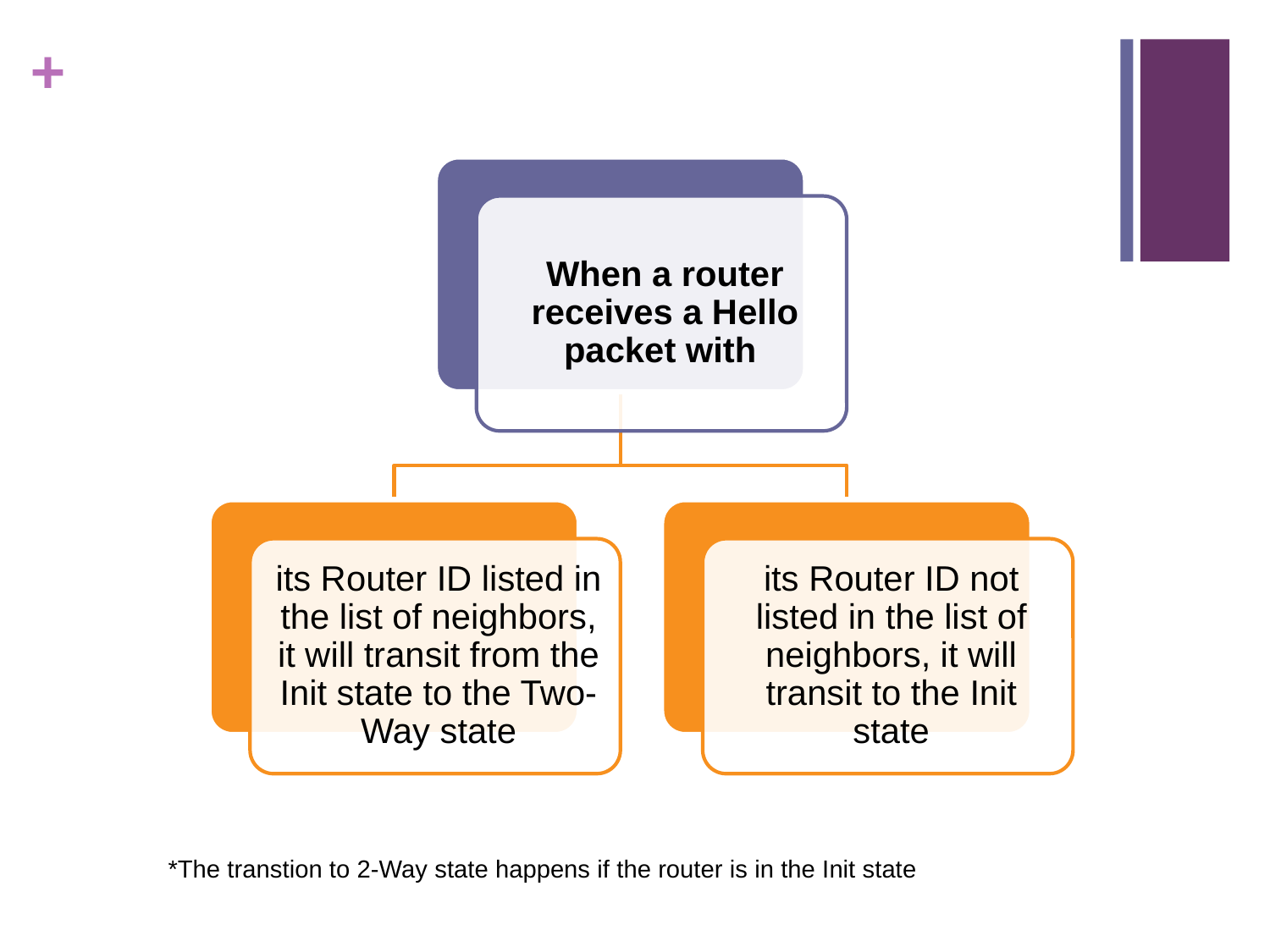

When a router receives a Hello packet with
its Router ID listed in the list of neighbors, it will transit from the Init state to the Two-Way state
its Router ID not listed in the list of neighbors, it will transit to the Init state
*The transtion to 2-Way state happens if the router is in the Init state